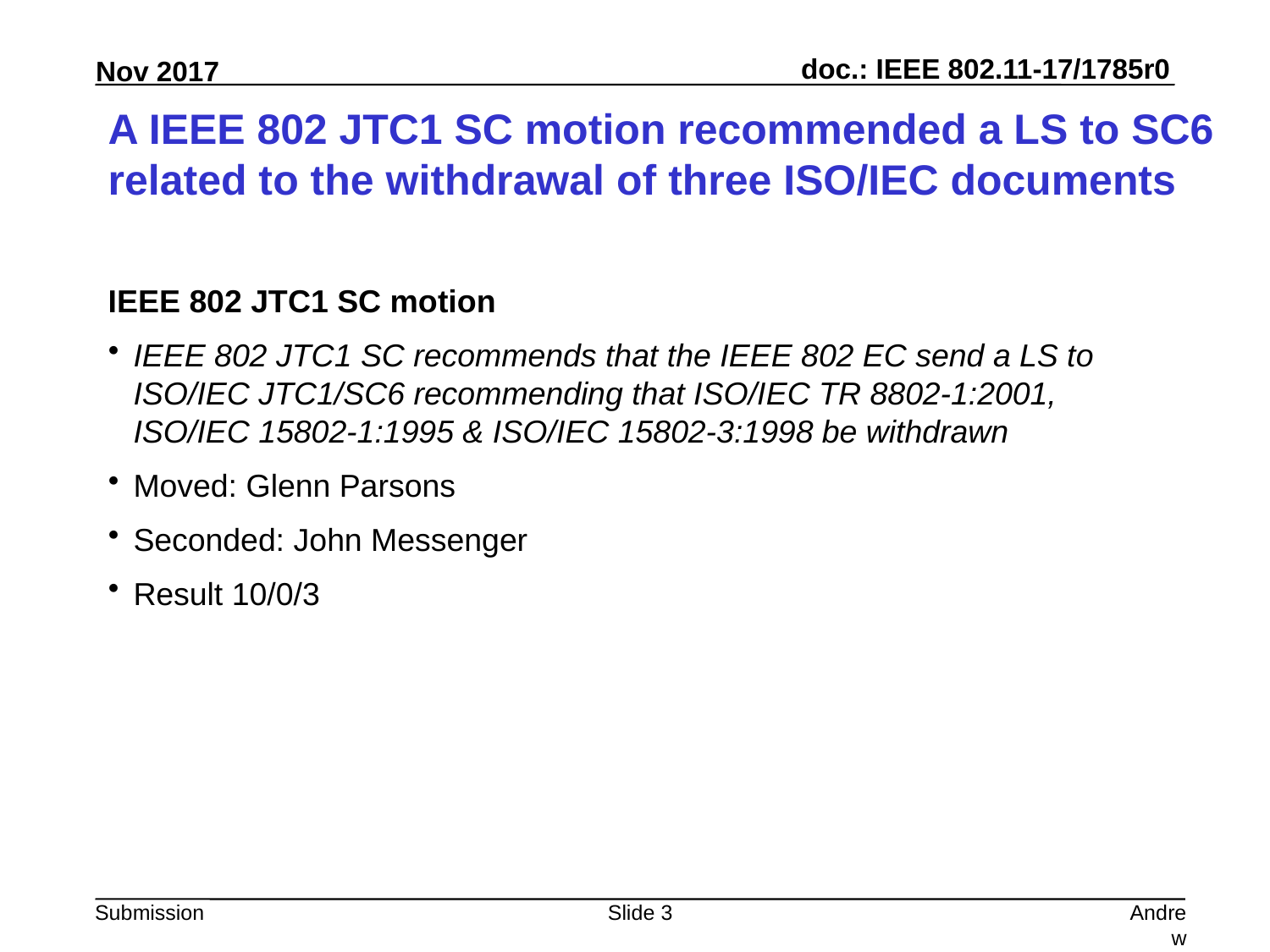

# A IEEE 802 JTC1 SC motion recommended a LS to SC6 related to the withdrawal of three ISO/IEC documents
IEEE 802 JTC1 SC motion
IEEE 802 JTC1 SC recommends that the IEEE 802 EC send a LS to ISO/IEC JTC1/SC6 recommending that ISO/IEC TR 8802-1:2001, ISO/IEC 15802-1:1995 & ISO/IEC 15802-3:1998 be withdrawn
Moved: Glenn Parsons
Seconded: John Messenger
Result 10/0/3
Slide 3
Andrew Myles, Cisco